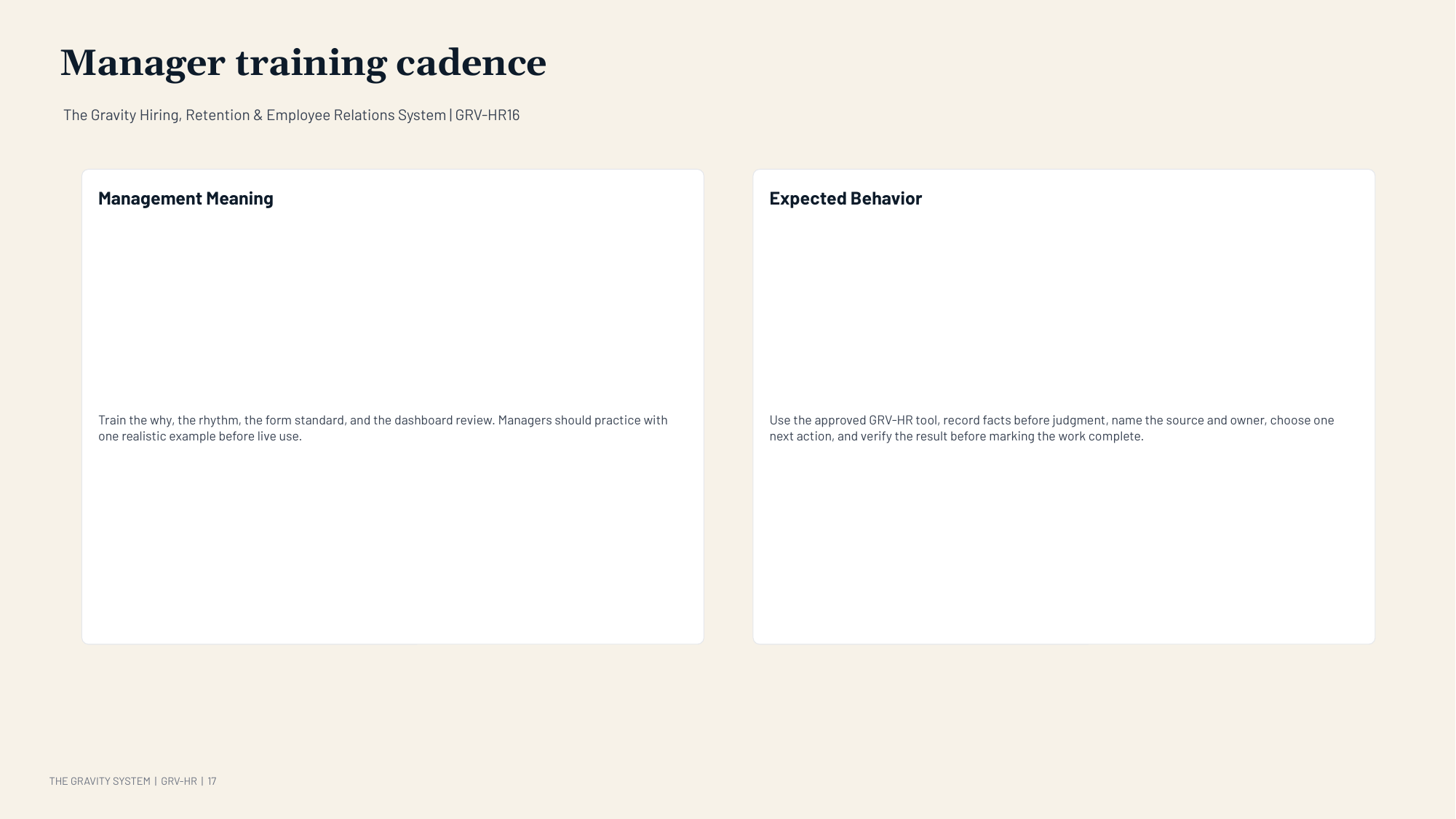

Manager training cadence
The Gravity Hiring, Retention & Employee Relations System | GRV-HR16

Management Meaning
Expected Behavior
Train the why, the rhythm, the form standard, and the dashboard review. Managers should practice with one realistic example before live use.
Use the approved GRV-HR tool, record facts before judgment, name the source and owner, choose one next action, and verify the result before marking the work complete.
THE GRAVITY SYSTEM  |  GRV-HR  |  17